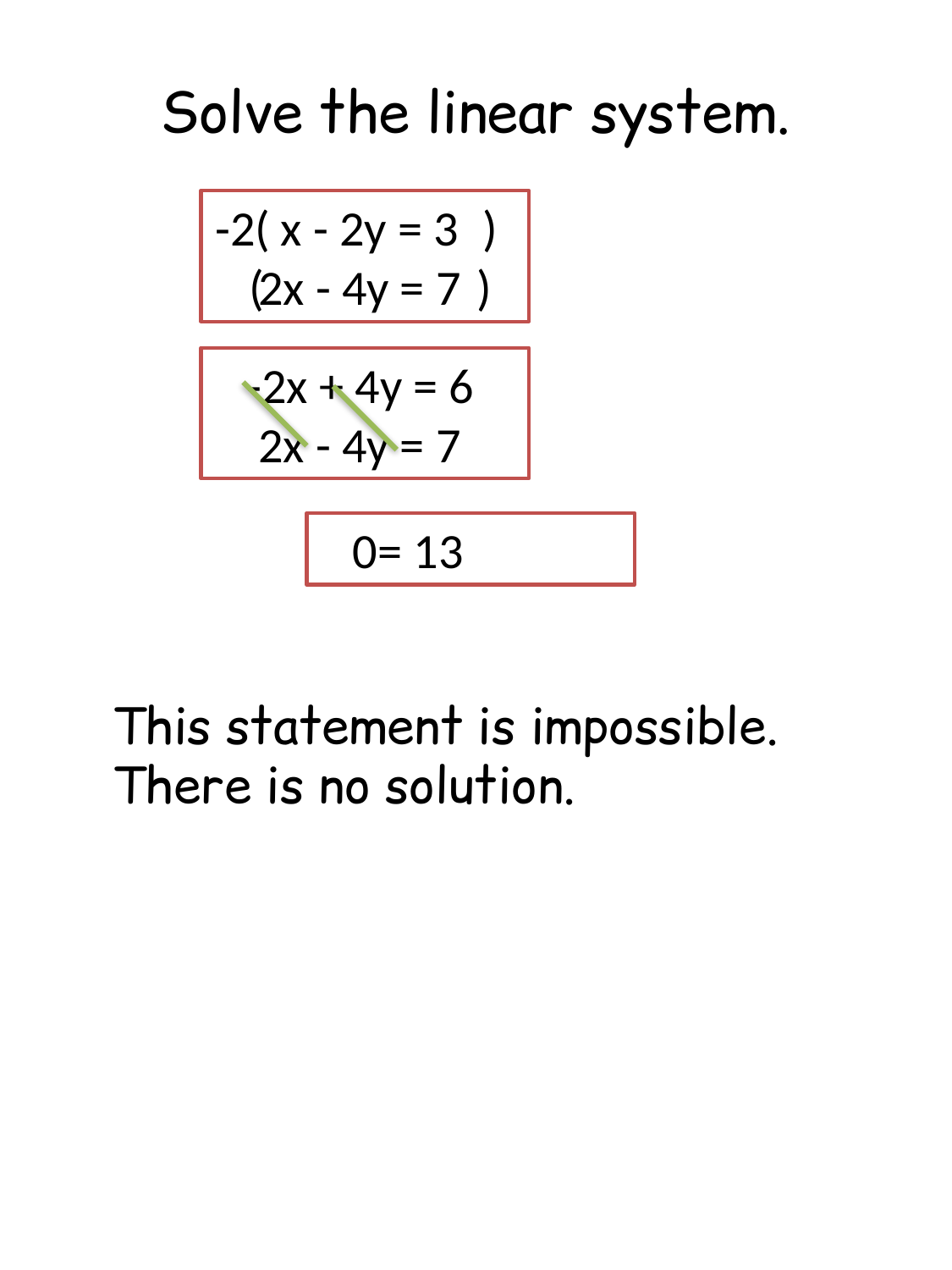

# Solve the linear system.
      x - 2y = 3
    2x - 4y = 7
-2(                   )
   (                   )
   -2x + 4y = 6
    2x - 4y = 7
   0= 13
This statement is impossible.
There is no solution.